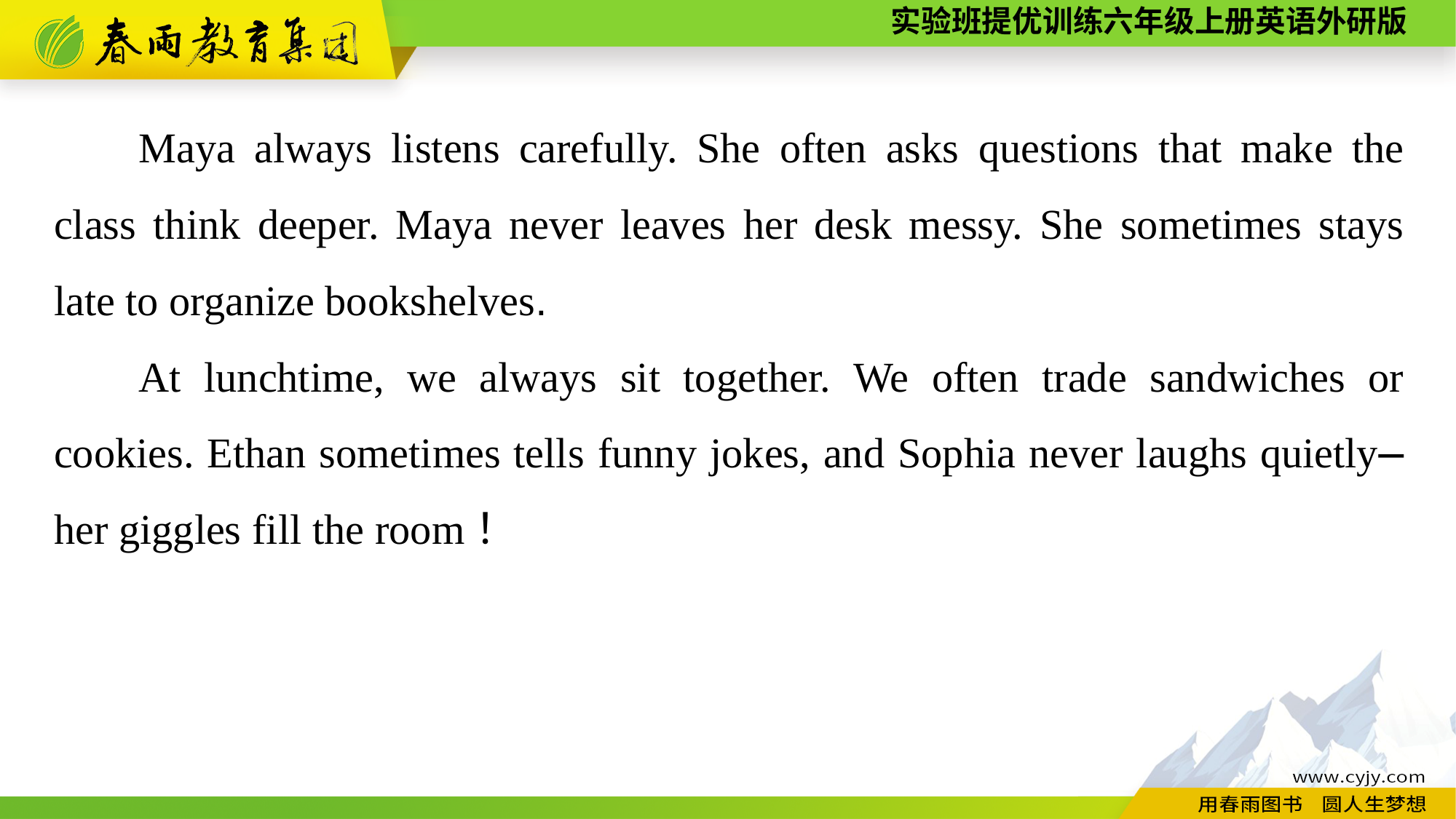

Maya always listens carefully. She often asks questions that make the class think deeper. Maya never leaves her desk messy. She sometimes stays late to organize bookshelves.
At lunchtime, we always sit together. We often trade sandwiches or cookies. Ethan sometimes tells funny jokes, and Sophia never laughs quietly—her giggles fill the room！